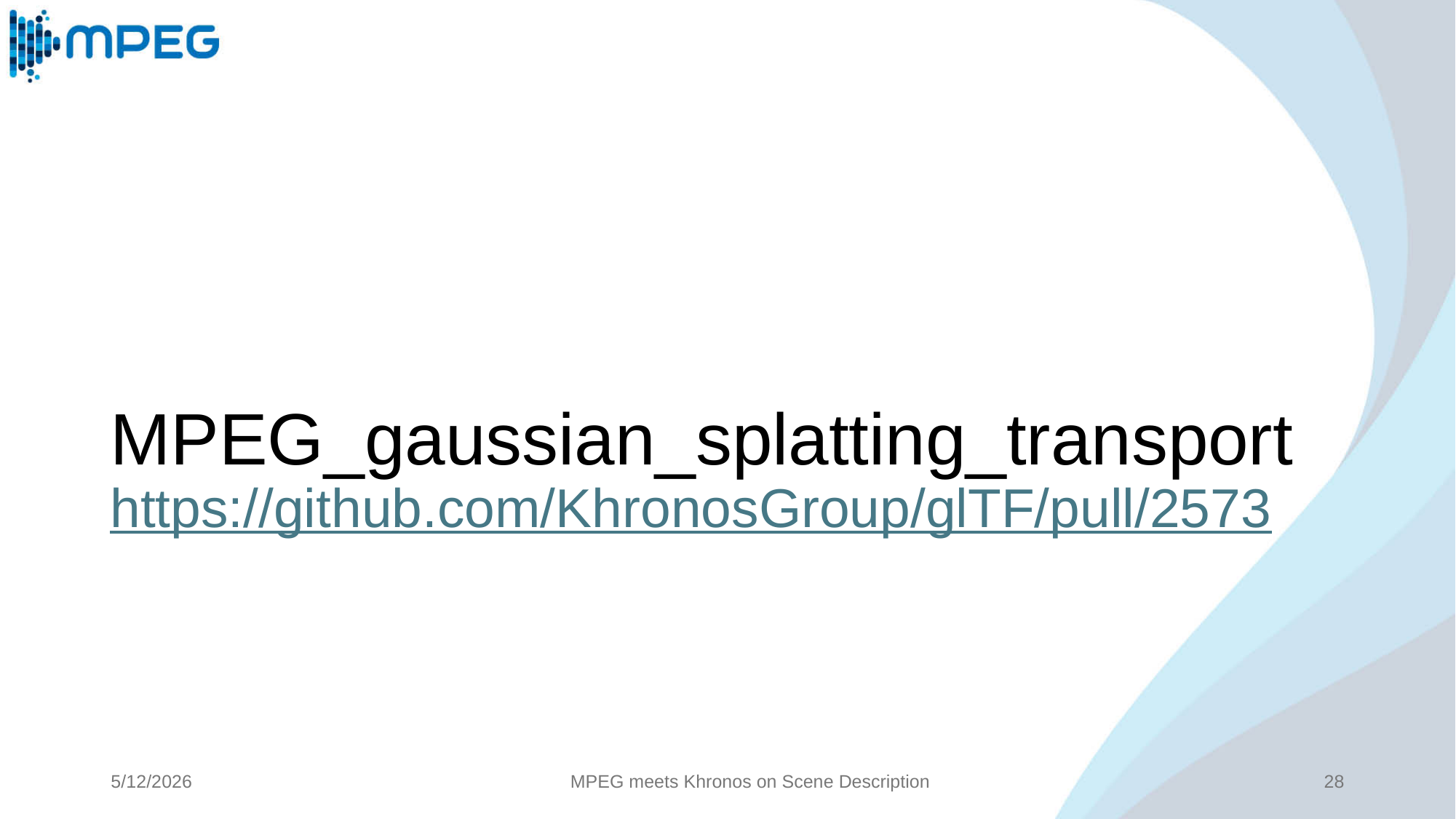

# MPEG_gaussian_splatting_transport https://github.com/KhronosGroup/glTF/pull/2573
5/12/2026
MPEG meets Khronos on Scene Description
28